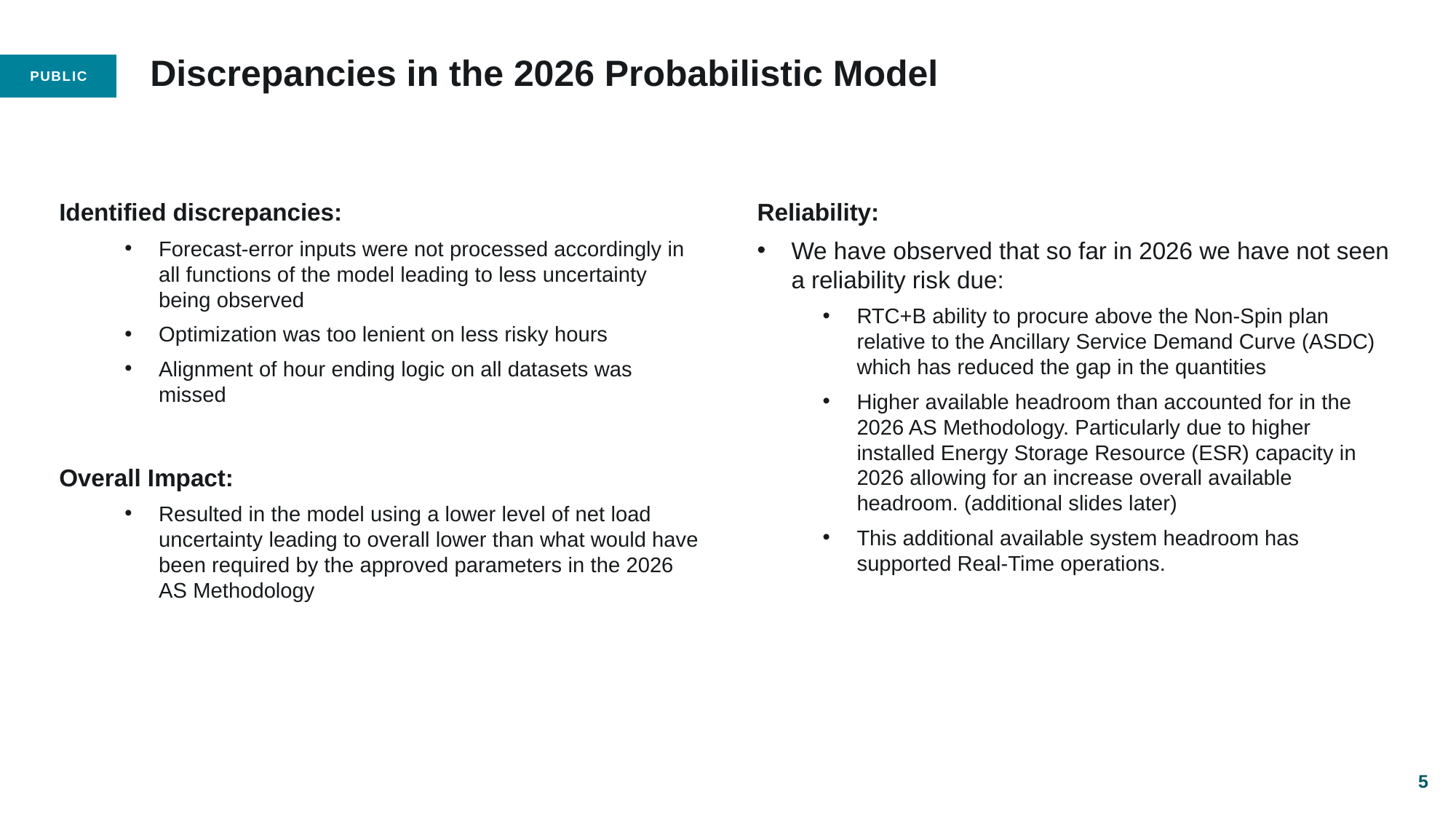

# Discrepancies in the 2026 Probabilistic Model
Identified discrepancies:
Forecast-error inputs were not processed accordingly in all functions of the model leading to less uncertainty being observed
Optimization was too lenient on less risky hours
Alignment of hour ending logic on all datasets was missed

Overall Impact:
Resulted in the model using a lower level of net load uncertainty leading to overall lower than what would have been required by the approved parameters in the 2026 AS Methodology
Reliability:
We have observed that so far in 2026 we have not seen a reliability risk due:
RTC+B ability to procure above the Non-Spin plan relative to the Ancillary Service Demand Curve (ASDC) which has reduced the gap in the quantities
Higher available headroom than accounted for in the 2026 AS Methodology. Particularly due to higher installed Energy Storage Resource (ESR) capacity in 2026 allowing for an increase overall available headroom. (additional slides later)
This additional available system headroom has supported Real-Time operations.

5